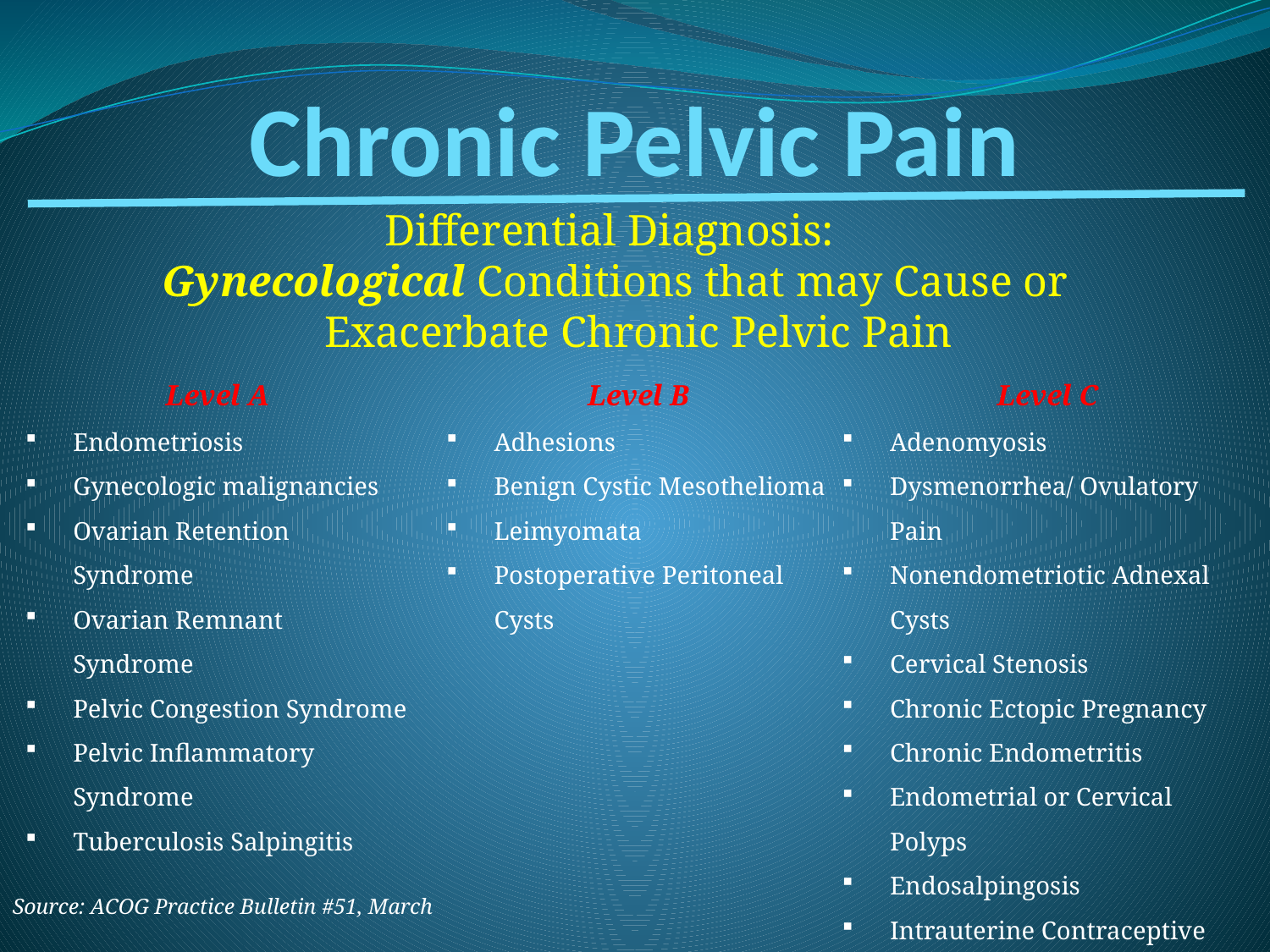

# Chronic Pelvic Pain
Differential Diagnosis:
Gynecological Conditions that may Cause or Exacerbate Chronic Pelvic Pain
Level A
Endometriosis
Gynecologic malignancies
Ovarian Retention Syndrome
Ovarian Remnant Syndrome
Pelvic Congestion Syndrome
Pelvic Inflammatory Syndrome
Tuberculosis Salpingitis
Level C
Adenomyosis
Dysmenorrhea/ Ovulatory Pain
Nonendometriotic Adnexal Cysts
Cervical Stenosis
Chronic Ectopic Pregnancy
Chronic Endometritis
Endometrial or Cervical Polyps
Endosalpingosis
Intrauterine Contraceptive Device
Ovarian Ovulatory Pain
Residual accessory ovary
Symptomatic Pelvic Prolapse
Level B
Adhesions
Benign Cystic Mesothelioma
Leimyomata
Postoperative Peritoneal Cysts
Source: ACOG Practice Bulletin #51, March 2004